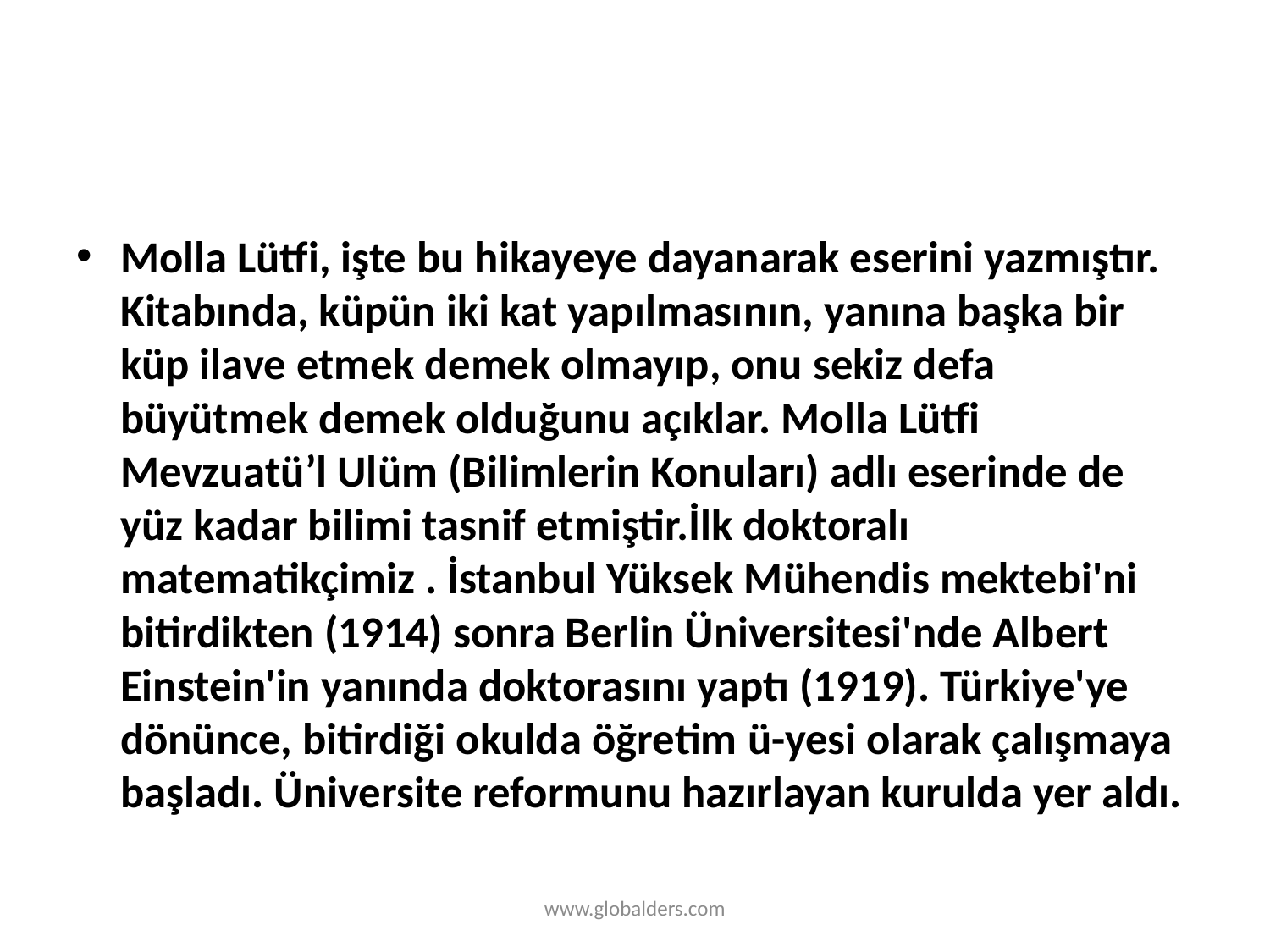

#
Molla Lütfi, işte bu hikayeye dayanarak eserini yazmıştır. Kitabında, küpün iki kat yapılmasının, yanına başka bir küp ilave etmek demek olmayıp, onu sekiz defa büyütmek demek olduğunu açıklar. Molla Lütfi Mevzuatü’l Ulüm (Bilimlerin Konuları) adlı eserinde de yüz kadar bilimi tasnif etmiştir.İlk doktoralı matematikçimiz . İstanbul Yüksek Mühendis mektebi'ni bitirdikten (1914) sonra Berlin Üniversitesi'nde Albert Einstein'in yanında doktorasını yaptı (1919). Türkiye'ye dönünce, bitirdiği okulda öğretim ü-yesi olarak çalışmaya başladı. Üniversite reformunu hazırlayan kurulda yer aldı.
www.globalders.com